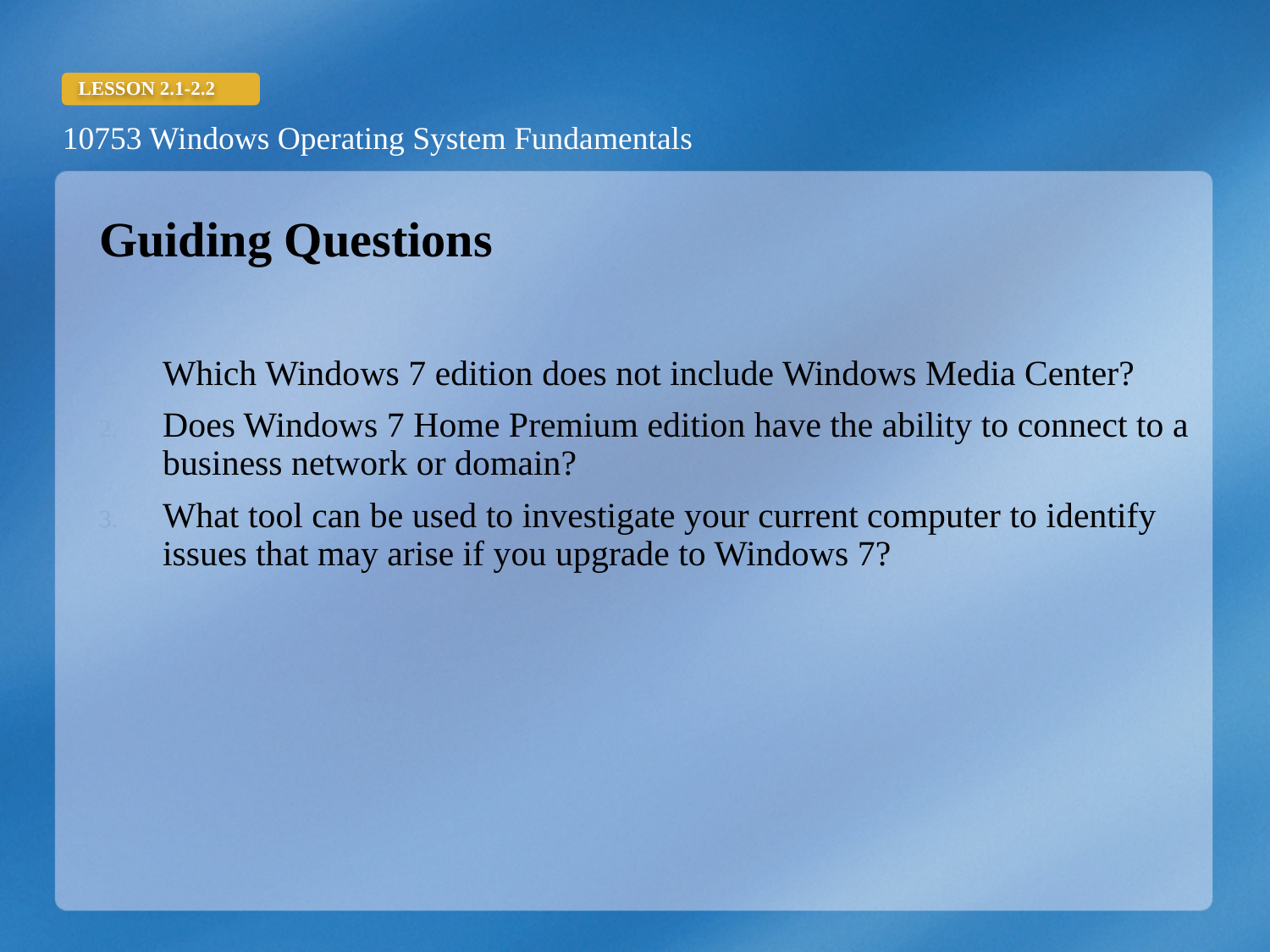

Guiding Questions

Which Windows 7 edition does not include Windows Media Center?
Does Windows 7 Home Premium edition have the ability to connect to a business network or domain?
What tool can be used to investigate your current computer to identify issues that may arise if you upgrade to Windows 7?